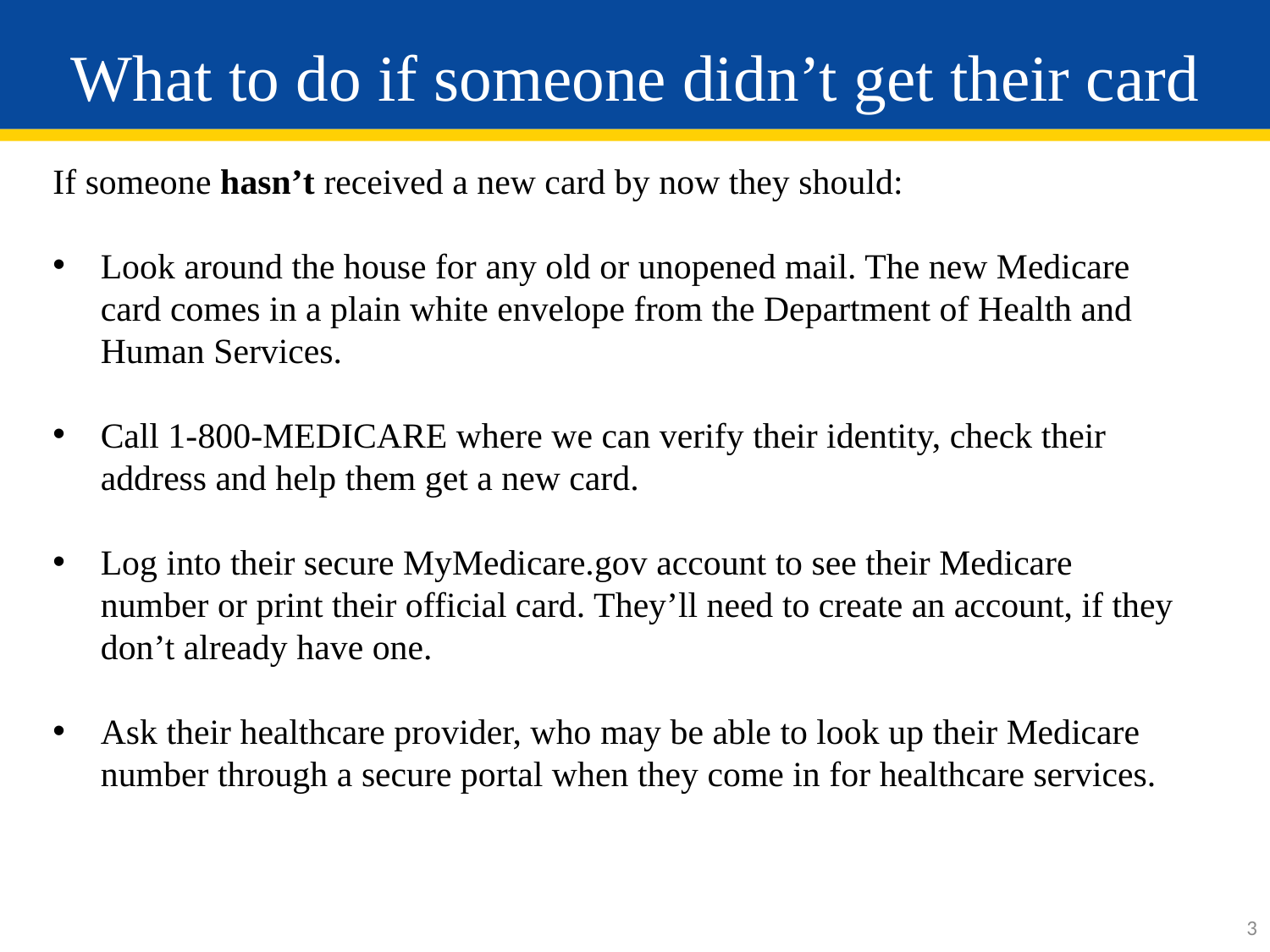

# What to do if someone didn’t get their card
If someone hasn’t received a new card by now they should:

Look around the house for any old or unopened mail. The new Medicare card comes in a plain white envelope from the Department of Health and Human Services.

Call 1-800-MEDICARE where we can verify their identity, check their address and help them get a new card.

Log into their secure MyMedicare.gov account to see their Medicare number or print their official card. They’ll need to create an account, if they don’t already have one.

Ask their healthcare provider, who may be able to look up their Medicare number through a secure portal when they come in for healthcare services.